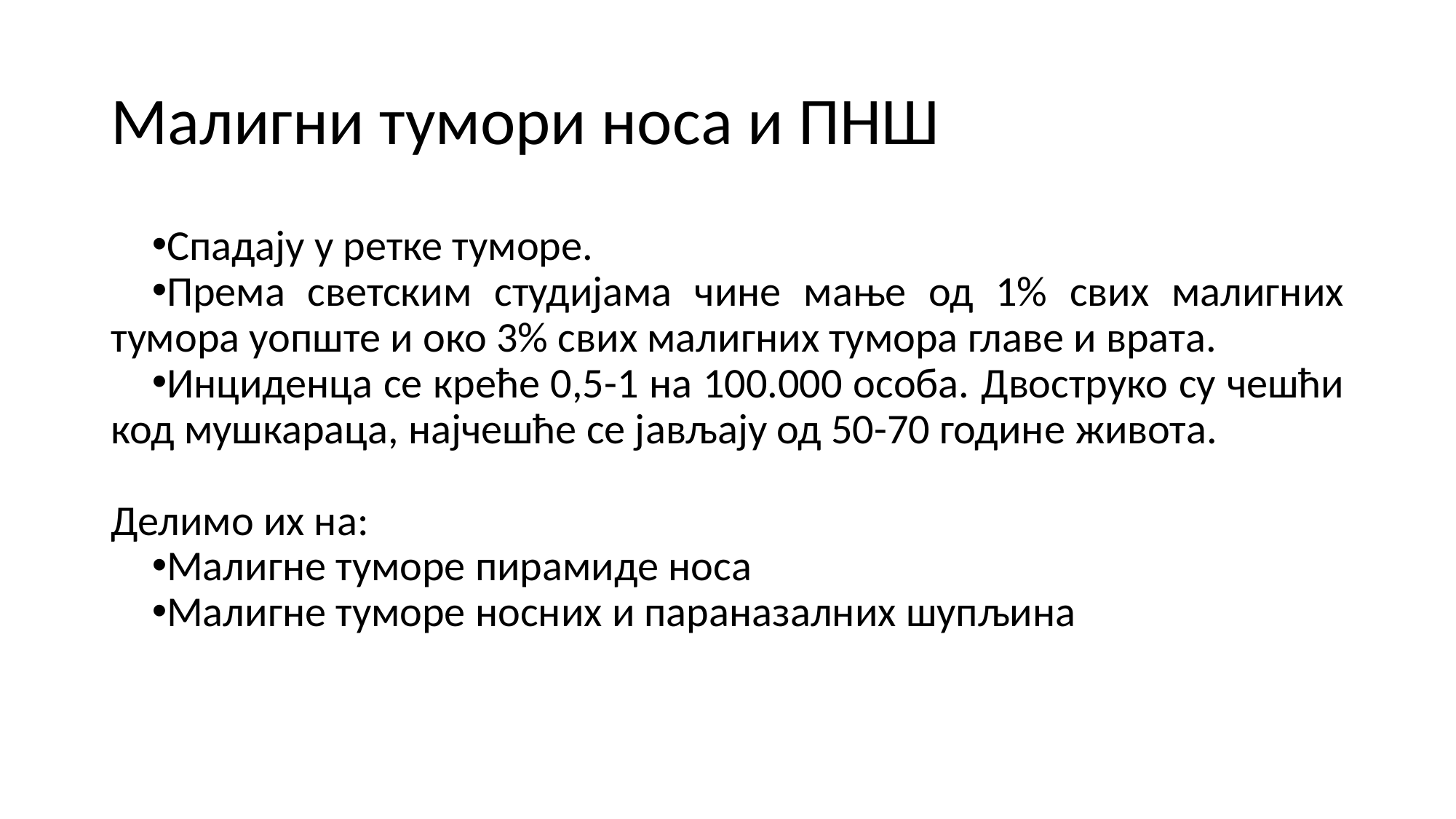

# Малигни тумори носа и ПНШ
Спадају у ретке туморе.
Према светским студијама чине мање од 1% свих малигних тумора уопште и око 3% свих малигних тумора главе и врата.
Инциденца се креће 0,5-1 на 100.000 особа. Двоструко су чешћи код мушкараца, најчешће се јављају од 50-70 године живота.

Делимо их на:
Малигне туморе пирамиде носа
Малигне туморе носних и параназалних шупљина